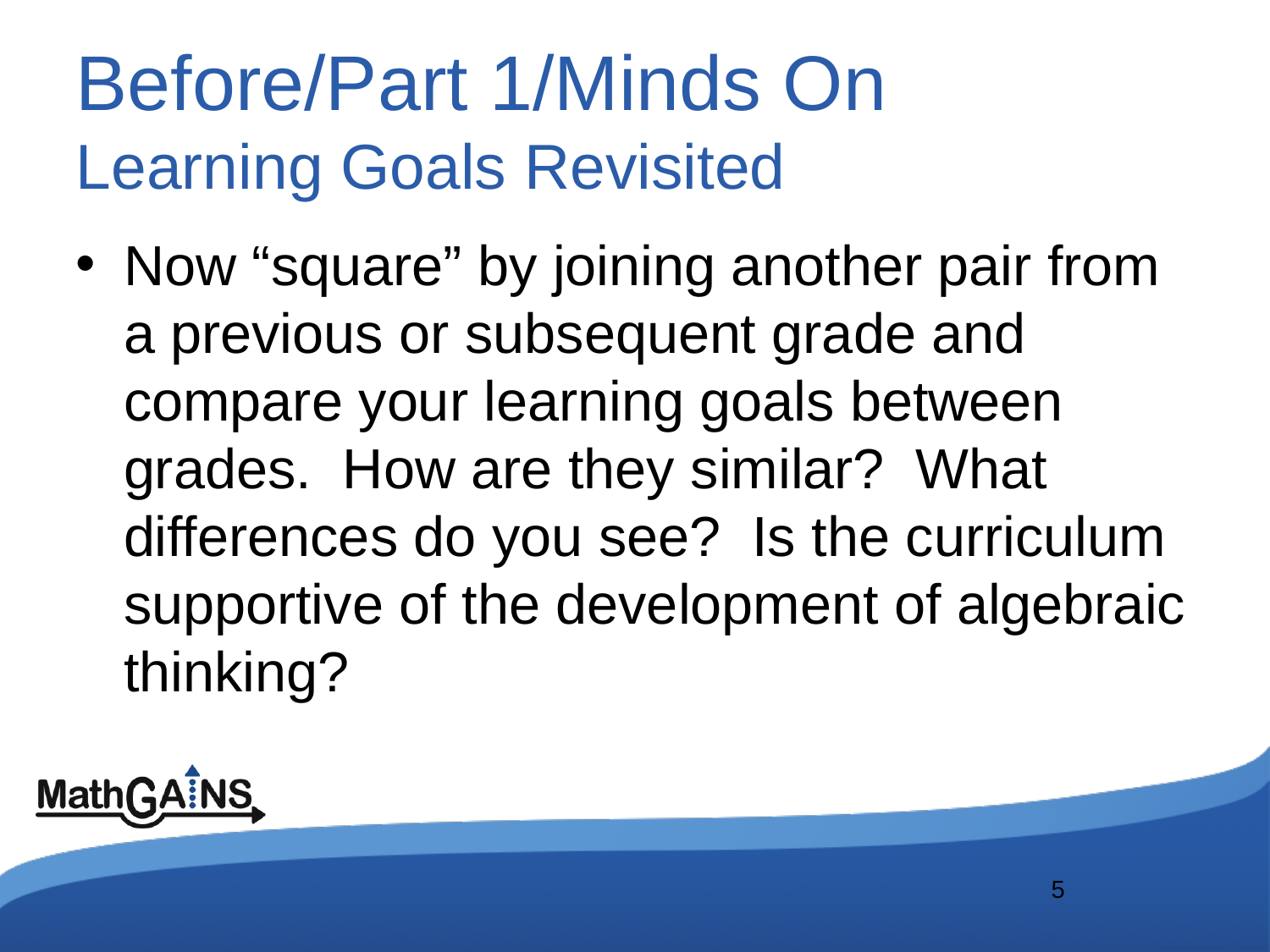

# Before/Part 1/Minds On Learning Goals Revisited
Now “square” by joining another pair from a previous or subsequent grade and compare your learning goals between grades.  How are they similar?  What differences do you see?  Is the curriculum supportive of the development of algebraic thinking?
5